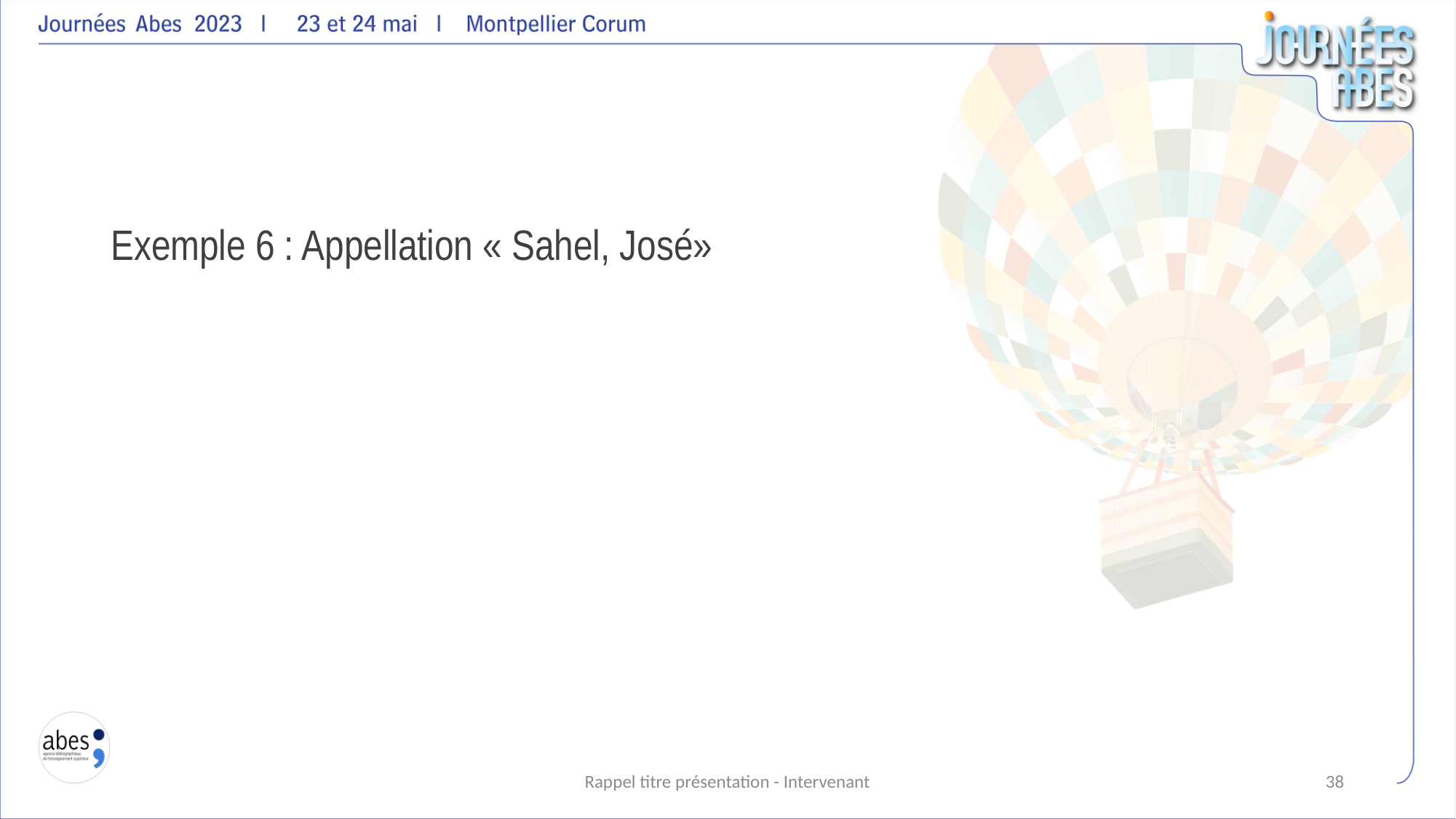

Exemple 6 : Appellation « Sahel, José»
Rappel titre présentation - Intervenant
38